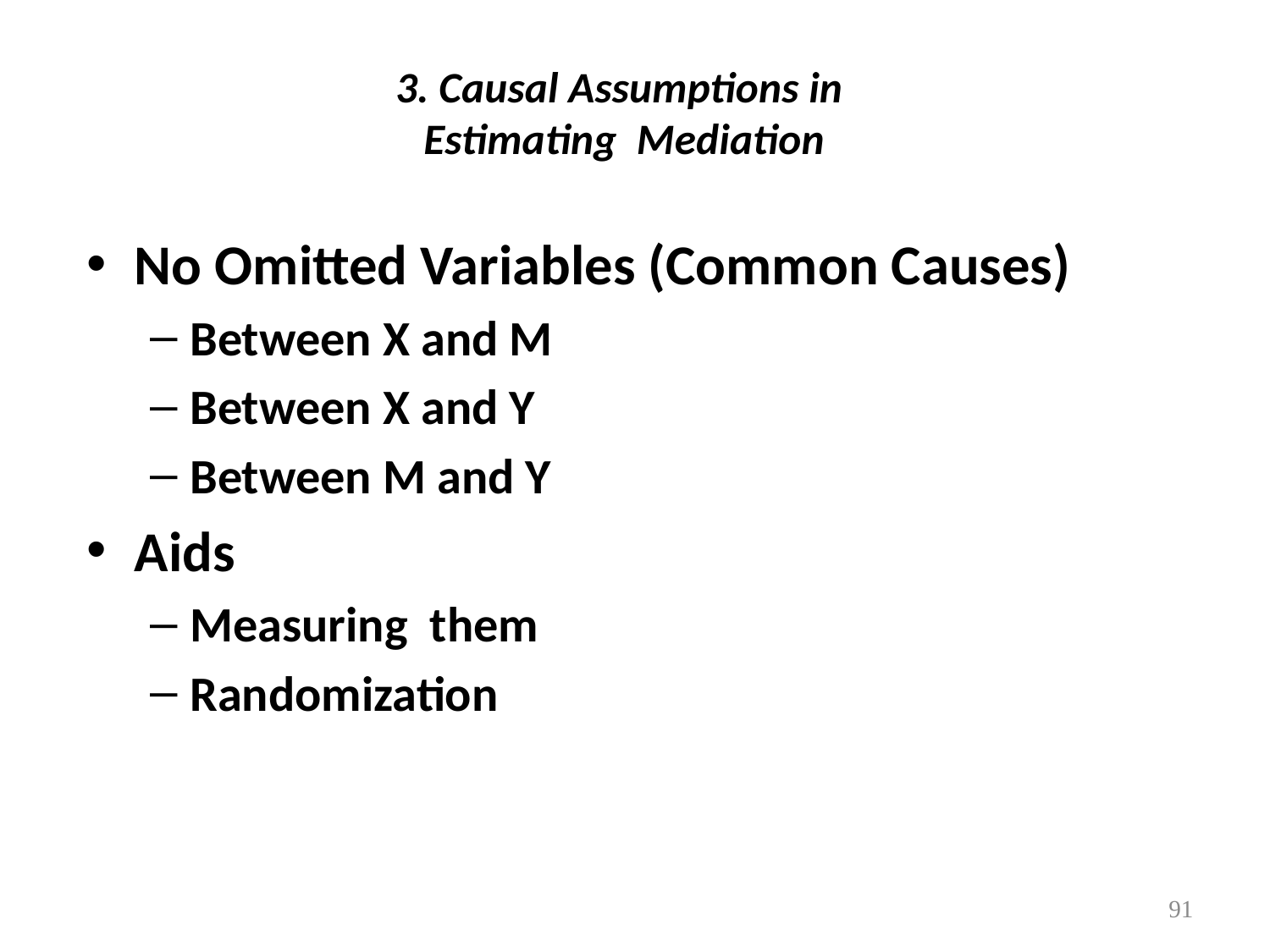

# 3. Causal Assumptions in Estimating  Mediation
No Omitted Variables (Common Causes)
Between X and M
Between X and Y
Between M and Y
Aids
Measuring  them
Randomization
91